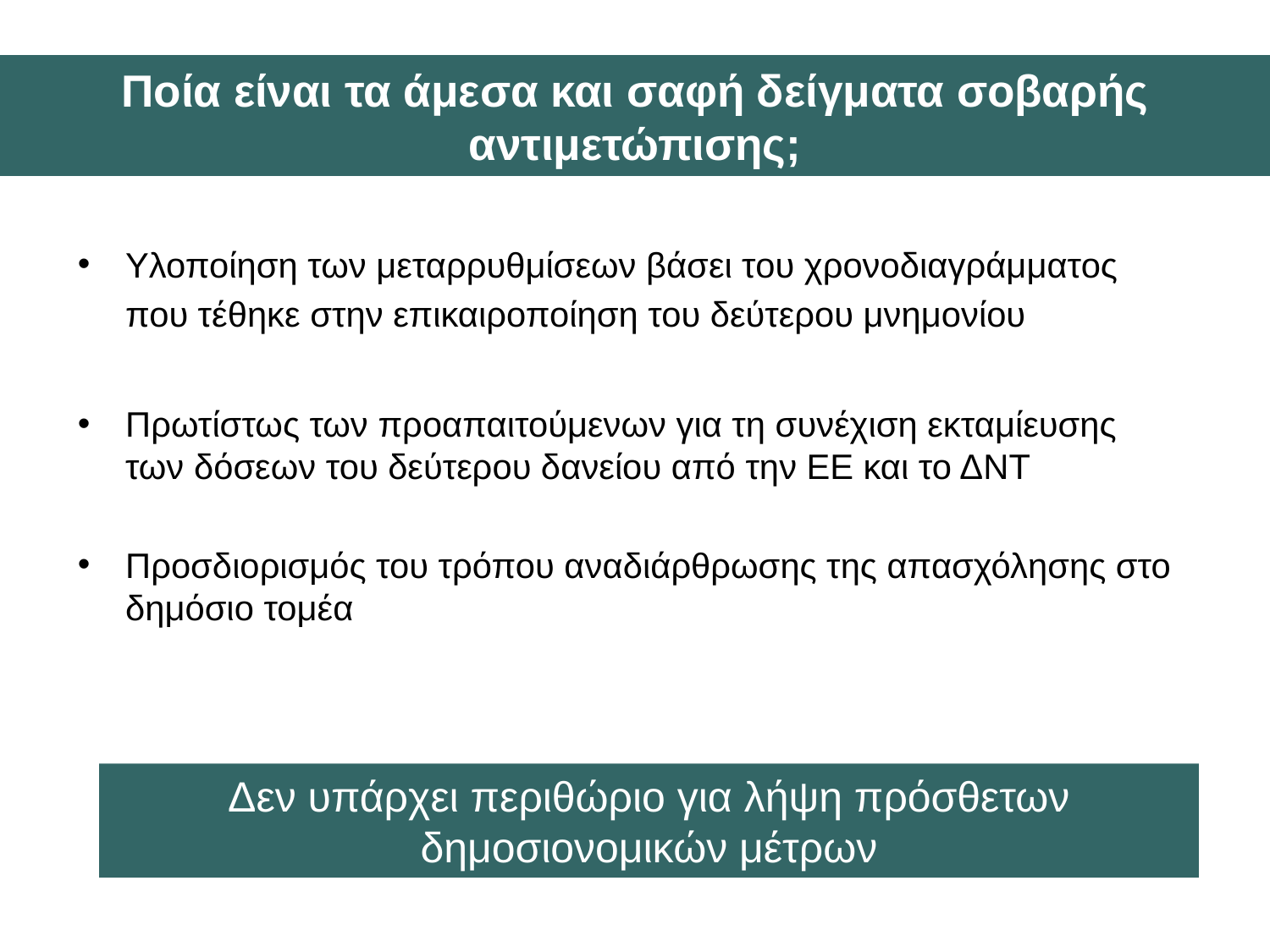

# Ποία είναι τα άμεσα και σαφή δείγματα σοβαρής αντιμετώπισης;

Υλοποίηση των μεταρρυθμίσεων βάσει του χρονοδιαγράμματος που τέθηκε στην επικαιροποίηση του δεύτερου μνημονίου

Πρωτίστως των προαπαιτούμενων για τη συνέχιση εκταμίευσης των δόσεων του δεύτερου δανείου από την ΕΕ και το ΔΝΤ

Προσδιορισμός του τρόπου αναδιάρθρωσης της απασχόλησης στο δημόσιο τομέα

Δεν υπάρχει περιθώριο για λήψη πρόσθετων δημοσιονομικών μέτρων